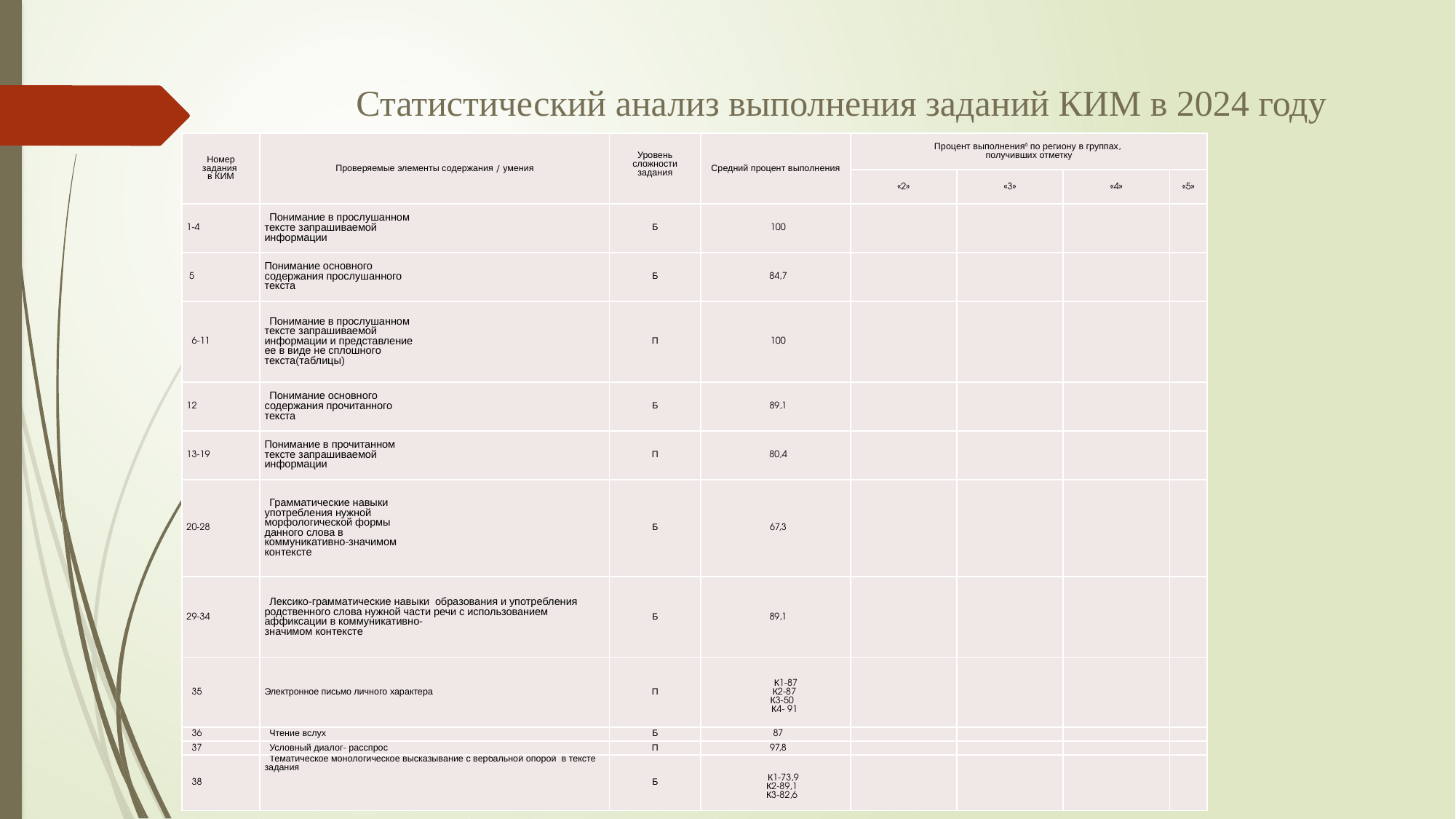

# Статистический анализ выполнения заданий КИМ в 2024 году
| Номер задания в КИМ | Проверяемые элементы содержания / умения | Уровень сложности задания | Средний процент выполнения | Процент выполнения6 по региону в группах, получивших отметку |  |  |  |
| --- | --- | --- | --- | --- | --- | --- | --- |
|  |  |  |  | «2» | «3» | «4» | «5» |
| 1-4 | Понимание в прослушанном тексте запрашиваемой информации | Б | 100 |  |  |  |  |
| 5 | Понимание основного содержания прослушанного текста | Б | 84,7 |  |  |  |  |
| 6-11 | Понимание в прослушанном тексте запрашиваемой информации и представление ее в виде не сплошного текста(таблицы) | П | 100 |  |  |  |  |
| 12 | Понимание основного содержания прочитанного текста | Б | 89,1 |  |  |  |  |
| 13-19 | Понимание в прочитанном тексте запрашиваемой информации | П | 80,4 |  |  |  |  |
| 20-28 | Грамматические навыки употребления нужной морфологической формы данного слова в коммуникативно-значимом контексте | Б | 67,3 |  |  |  |  |
| 29-34 | Лексико-грамматические навыки образования и употребления родственного слова нужной части речи с использованием аффиксации в коммуникативно- значимом контексте | Б | 89,1 |  |  |  |  |
| 35 | Электронное письмо личного характера | П | К1-87 К2-87 К3-50 К4- 91 |  |  |  |  |
| 36 | Чтение вслух | Б | 87 |  |  |  |  |
| 37 | Условный диалог- расспрос | П | 97,8 |  |  |  |  |
| 38 | Тематическое монологическое высказывание с вербальной опорой в тексте задания | Б | К1-73,9 К2-89,1 К3-82,6 |  |  |  |  |